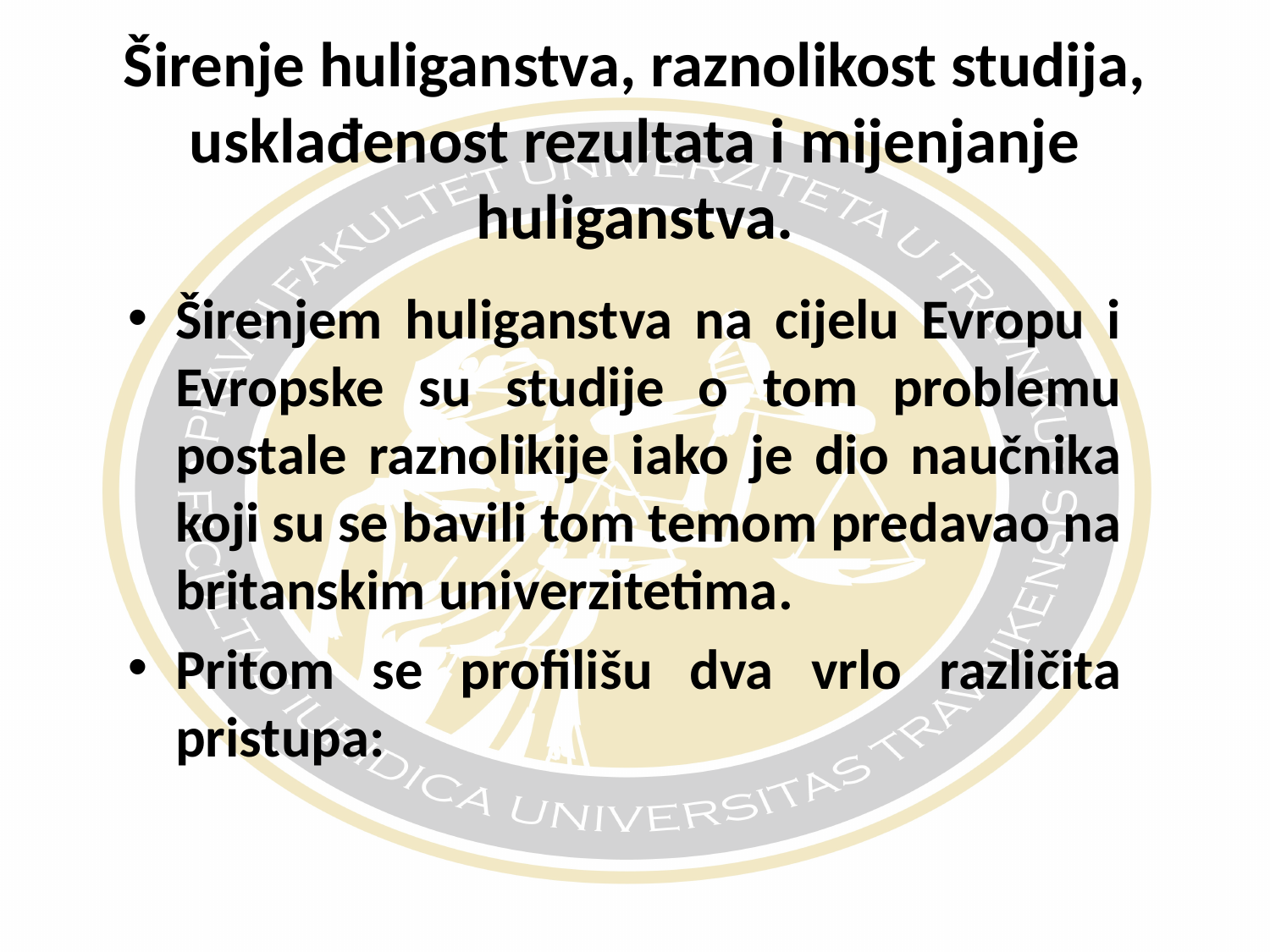

# Širenje huliganstva, raznolikost studija, usklađenost rezultata i mijenjanje huliganstva.
Širenjem huliganstva na cijelu Evropu i Evropske su studije o tom problemu postale raznolikije iako je dio naučnika koji su se bavili tom temom predavao na britanskim univerzitetima.
Pritom se profilišu dva vrlo različita pristupa: